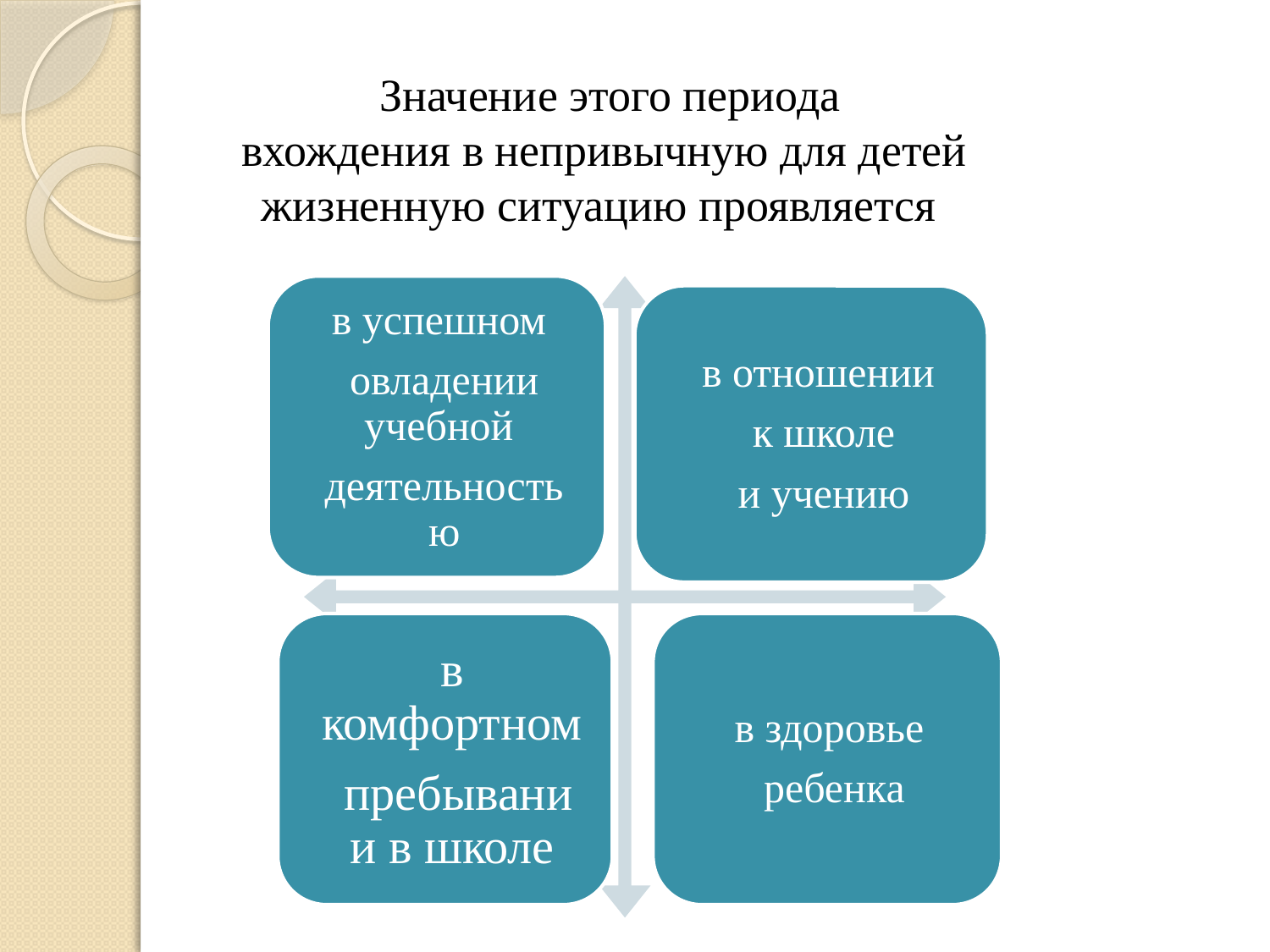

# Значение этого периода вхождения в непривычную для детей  жизненную ситуацию проявляется
в успешном
овладении учебной
деятельностью
в отношении
 к школе
 и учению
в комфортном
 пребывании в школе
в здоровье
ребенка